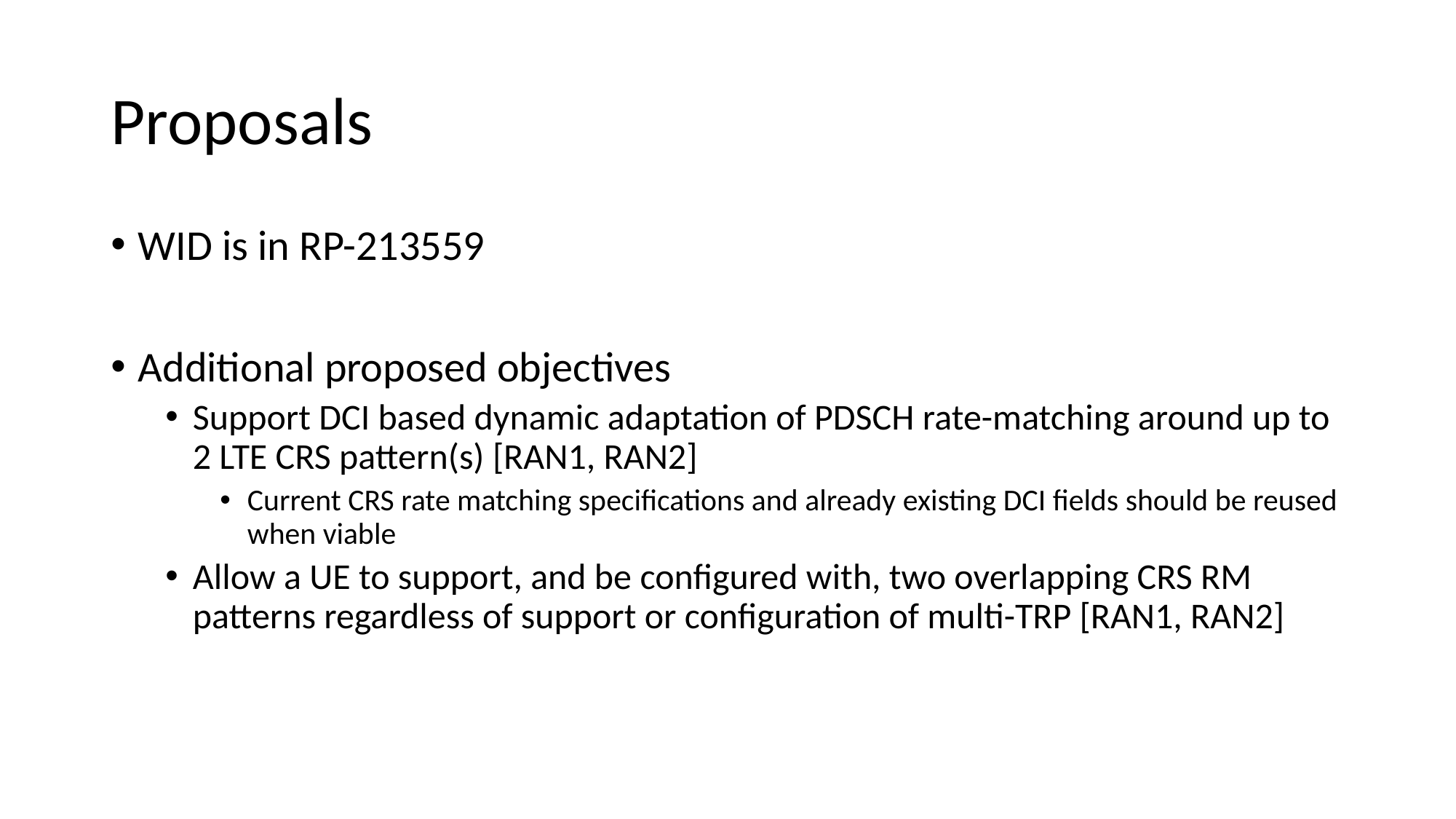

# Proposals
WID is in RP-213559

Additional proposed objectives
Support DCI based dynamic adaptation of PDSCH rate-matching around up to 2 LTE CRS pattern(s) [RAN1, RAN2]
Current CRS rate matching specifications and already existing DCI fields should be reused when viable
Allow a UE to support, and be configured with, two overlapping CRS RM patterns regardless of support or configuration of multi-TRP [RAN1, RAN2]